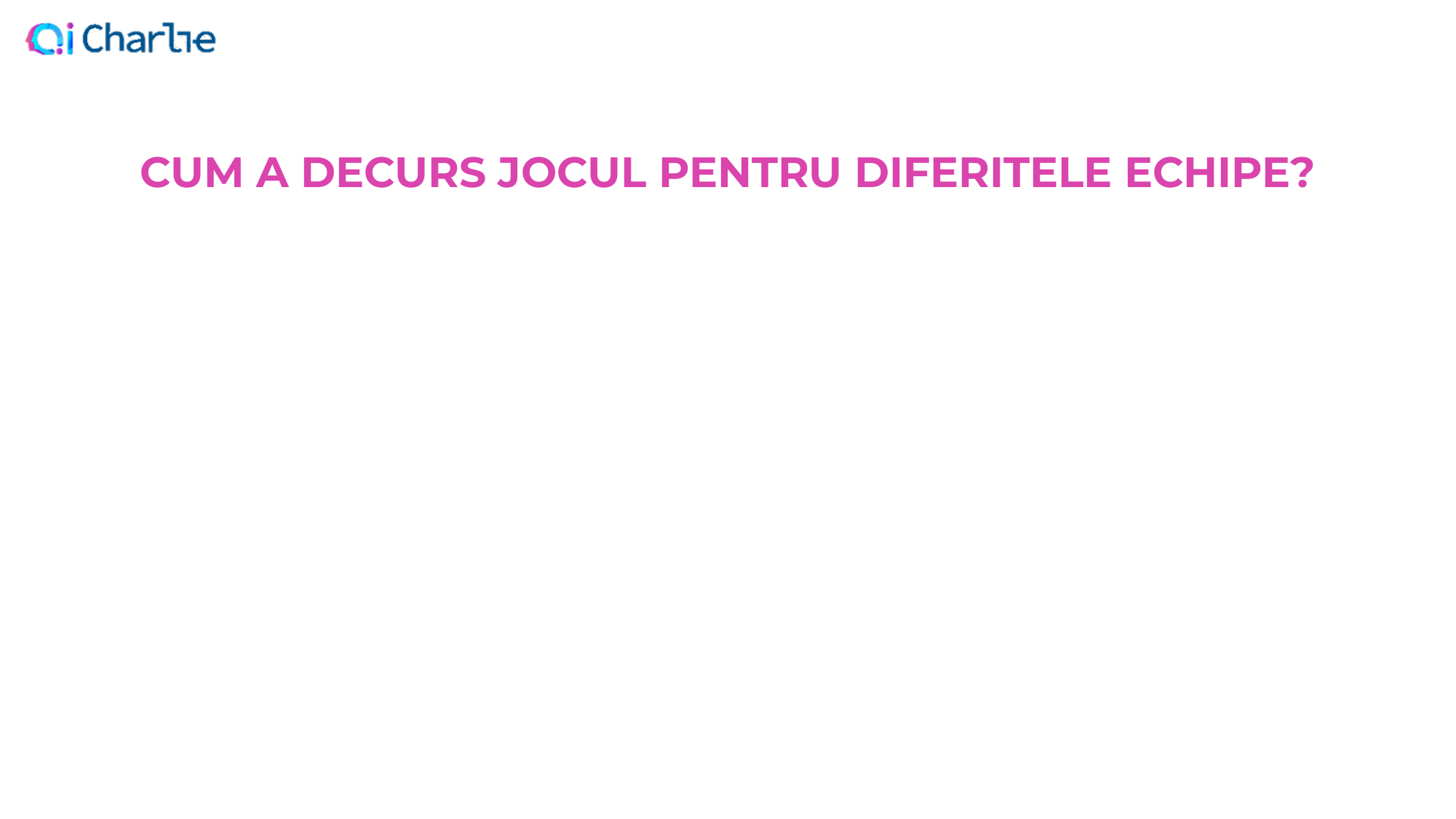

CUM A DECURS JOCUL PENTRU DIFERITELE ECHIPE?